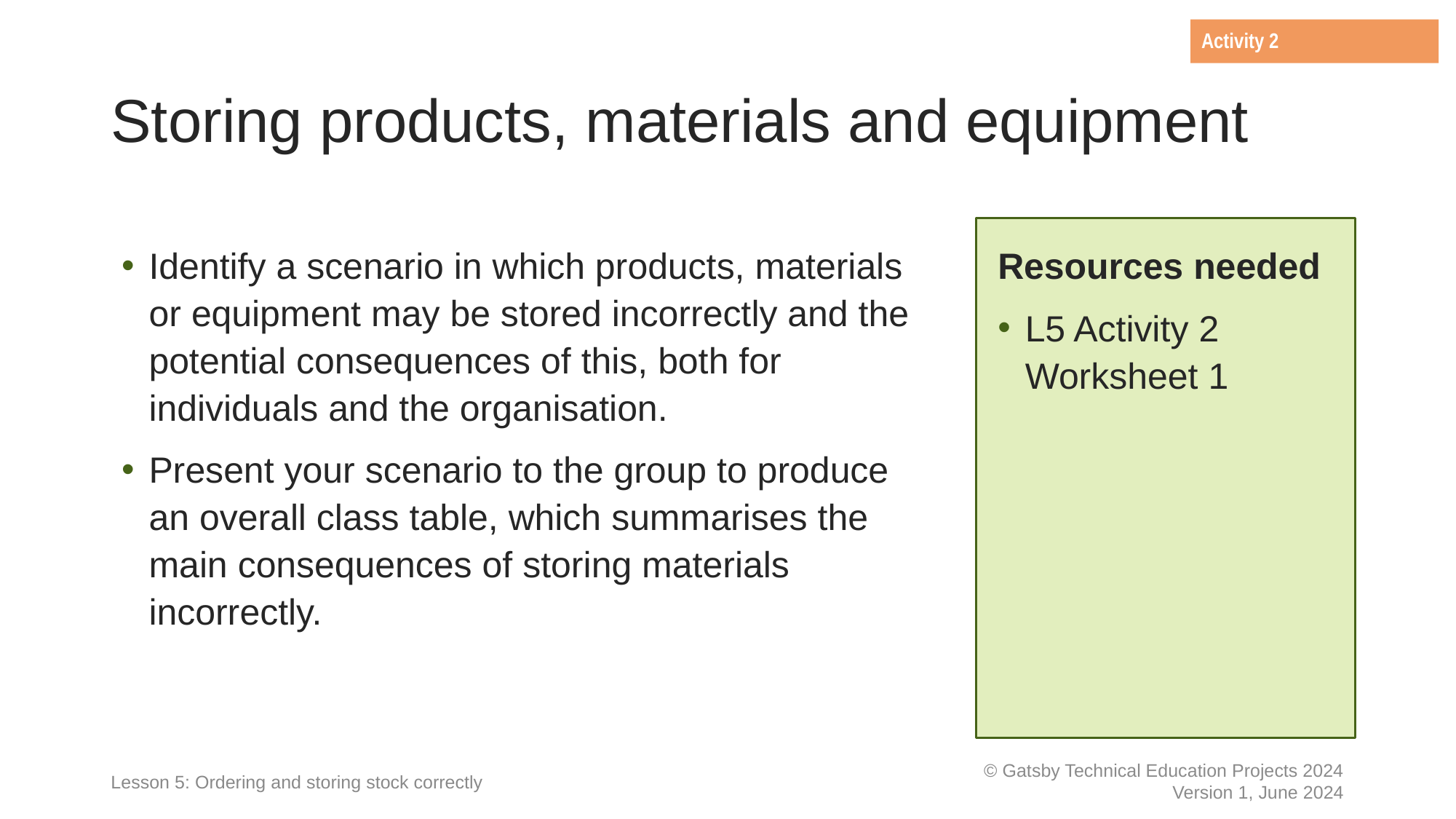

Activity 2
# Storing products, materials and equipment
Identify a scenario in which products, materials or equipment may be stored incorrectly and the potential consequences of this, both for individuals and the organisation.
Present your scenario to the group to produce an overall class table, which summarises the main consequences of storing materials incorrectly.
Resources needed
L5 Activity 2 Worksheet 1
Lesson 5: Ordering and storing stock correctly